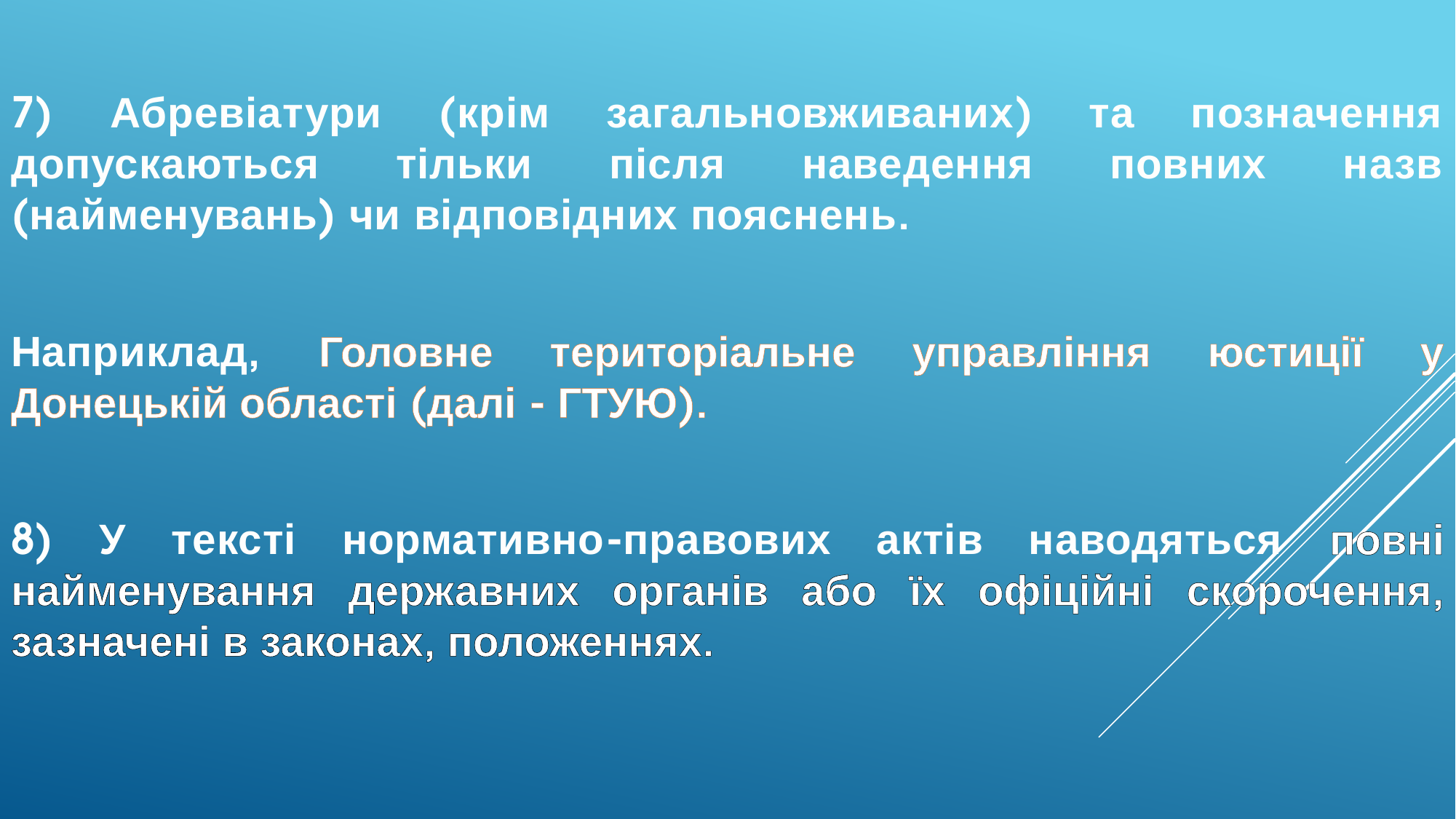

7) Абревіатури (крім загальновживаних) та позначення допускаються тільки після наведення повних назв (найменувань) чи відповідних пояснень.

Наприклад, Головне територіальне управління юстиції у Донецькій області (далі - ГТУЮ).

8) У тексті нормативно-правових актів наводяться повні найменування державних органів або їх офіційні скорочення, зазначені в законах, положеннях.